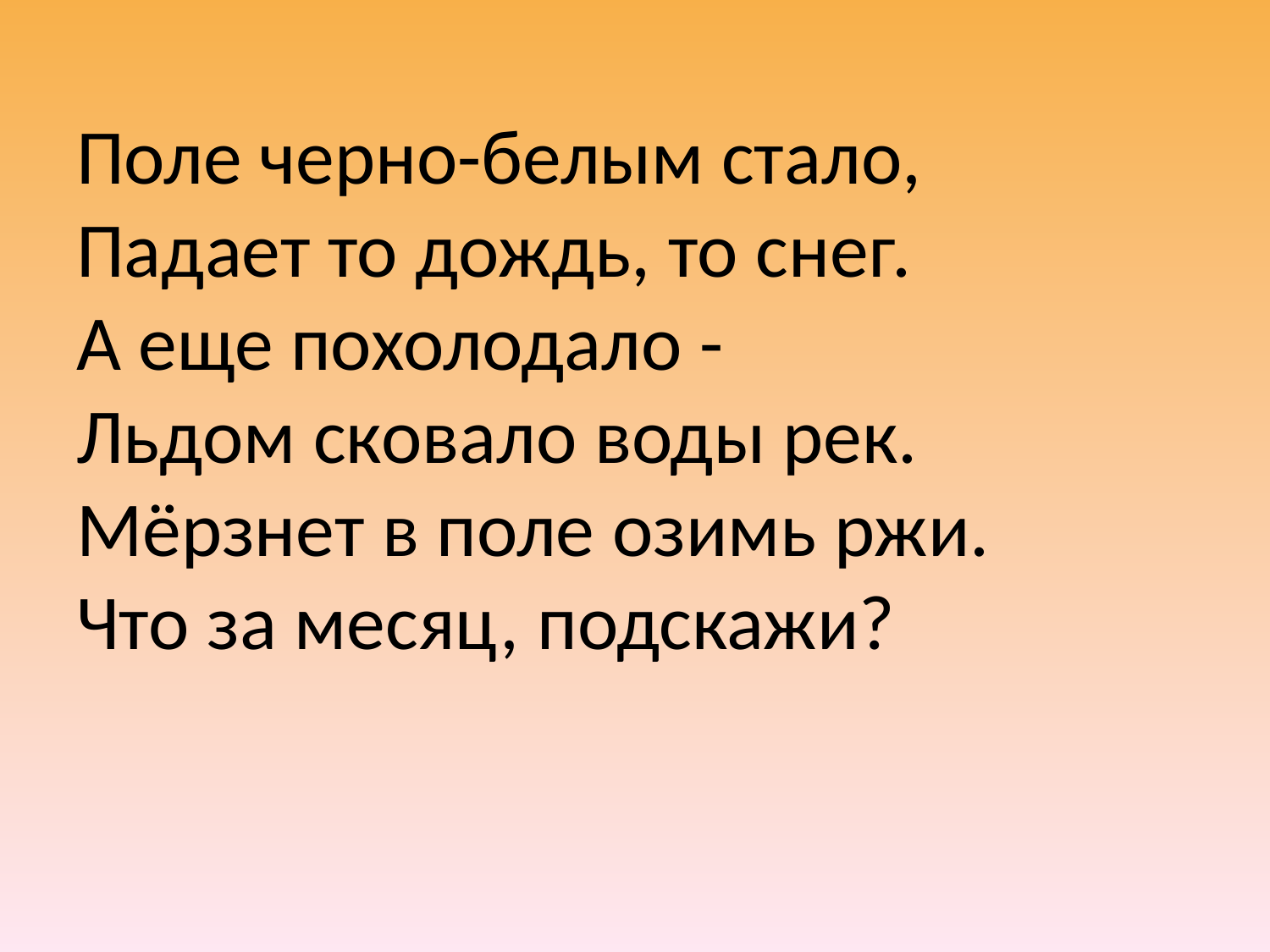

# Поле черно-белым стало, Падает то дождь, то снег. А еще похолодало - Льдом сковало воды рек. Мёрзнет в поле озимь ржи. Что за месяц, подскажи?